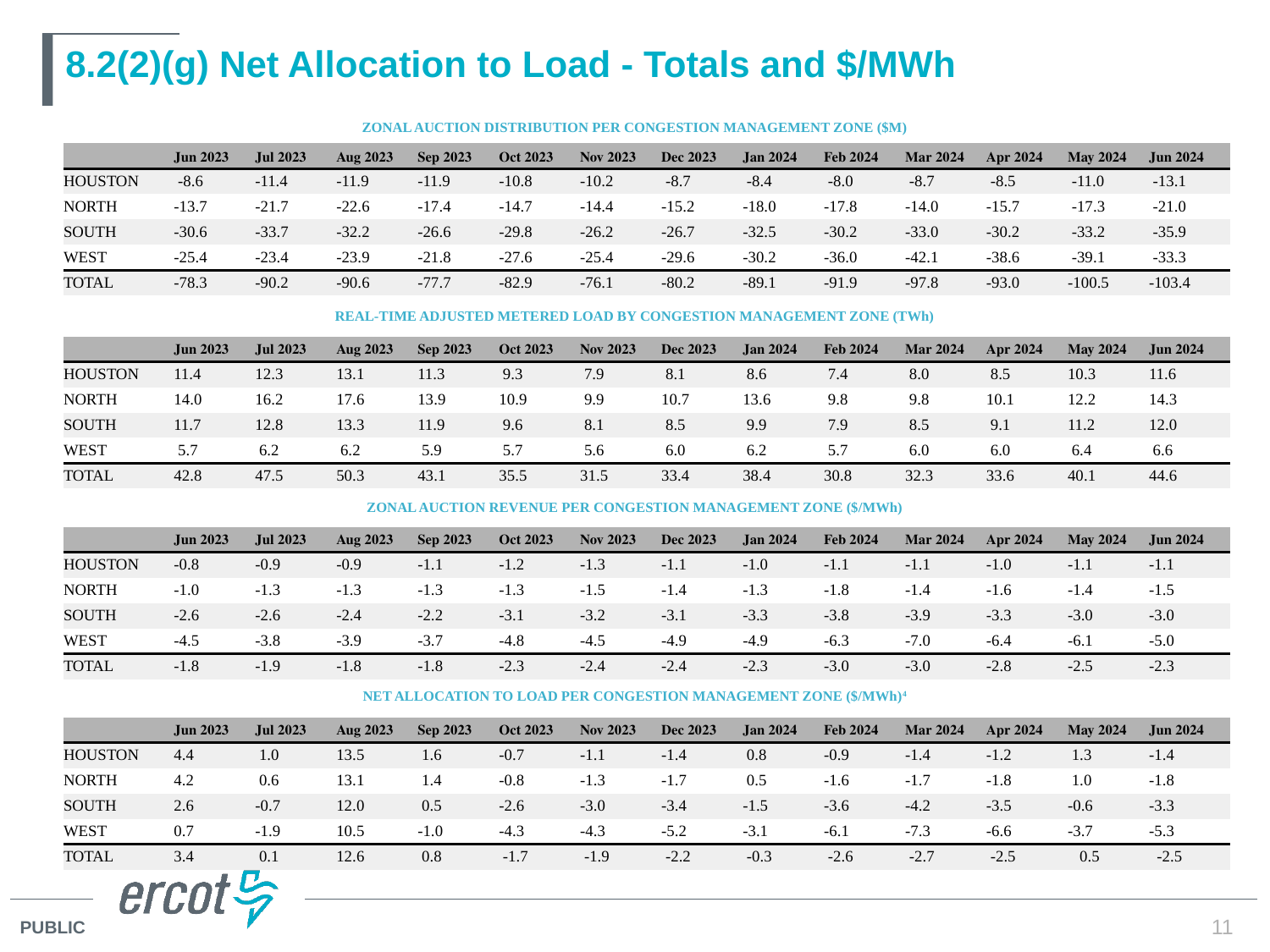

# 8.2(2)(g) Net Allocation to Load - Totals and $/MWh
ZONAL AUCTION DISTRIBUTION PER CONGESTION MANAGEMENT ZONE ($M)
|  | Jun 2023 | Jul 2023 | Aug 2023 | Sep 2023 | Oct 2023 | Nov 2023 | Dec 2023 | Jan 2024 | Feb 2024 | Mar 2024 | Apr 2024 | May 2024 | Jun 2024 |
| --- | --- | --- | --- | --- | --- | --- | --- | --- | --- | --- | --- | --- | --- |
| HOUSTON | -8.6 | -11.4 | -11.9 | -11.9 | -10.8 | -10.2 | -8.7 | -8.4 | -8.0 | -8.7 | -8.5 | -11.0 | -13.1 |
| NORTH | -13.7 | -21.7 | -22.6 | -17.4 | -14.7 | -14.4 | -15.2 | -18.0 | -17.8 | -14.0 | -15.7 | -17.3 | -21.0 |
| SOUTH | -30.6 | -33.7 | -32.2 | -26.6 | -29.8 | -26.2 | -26.7 | -32.5 | -30.2 | -33.0 | -30.2 | -33.2 | -35.9 |
| WEST | -25.4 | -23.4 | -23.9 | -21.8 | -27.6 | -25.4 | -29.6 | -30.2 | -36.0 | -42.1 | -38.6 | -39.1 | -33.3 |
| TOTAL | -78.3 | -90.2 | -90.6 | -77.7 | -82.9 | -76.1 | -80.2 | -89.1 | -91.9 | -97.8 | -93.0 | -100.5 | -103.4 |
REAL-TIME ADJUSTED METERED LOAD BY CONGESTION MANAGEMENT ZONE (TWh)
|  | Jun 2023 | Jul 2023 | Aug 2023 | Sep 2023 | Oct 2023 | Nov 2023 | Dec 2023 | Jan 2024 | Feb 2024 | Mar 2024 | Apr 2024 | May 2024 | Jun 2024 |
| --- | --- | --- | --- | --- | --- | --- | --- | --- | --- | --- | --- | --- | --- |
| HOUSTON | 11.4 | 12.3 | 13.1 | 11.3 | 9.3 | 7.9 | 8.1 | 8.6 | 7.4 | 8.0 | 8.5 | 10.3 | 11.6 |
| NORTH | 14.0 | 16.2 | 17.6 | 13.9 | 10.9 | 9.9 | 10.7 | 13.6 | 9.8 | 9.8 | 10.1 | 12.2 | 14.3 |
| SOUTH | 11.7 | 12.8 | 13.3 | 11.9 | 9.6 | 8.1 | 8.5 | 9.9 | 7.9 | 8.5 | 9.1 | 11.2 | 12.0 |
| WEST | 5.7 | 6.2 | 6.2 | 5.9 | 5.7 | 5.6 | 6.0 | 6.2 | 5.7 | 6.0 | 6.0 | 6.4 | 6.6 |
| TOTAL | 42.8 | 47.5 | 50.3 | 43.1 | 35.5 | 31.5 | 33.4 | 38.4 | 30.8 | 32.3 | 33.6 | 40.1 | 44.6 |
ZONAL AUCTION REVENUE PER CONGESTION MANAGEMENT ZONE ($/MWh)
|  | Jun 2023 | Jul 2023 | Aug 2023 | Sep 2023 | Oct 2023 | Nov 2023 | Dec 2023 | Jan 2024 | Feb 2024 | Mar 2024 | Apr 2024 | May 2024 | Jun 2024 |
| --- | --- | --- | --- | --- | --- | --- | --- | --- | --- | --- | --- | --- | --- |
| HOUSTON | -0.8 | -0.9 | -0.9 | -1.1 | -1.2 | -1.3 | -1.1 | -1.0 | -1.1 | -1.1 | -1.0 | -1.1 | -1.1 |
| NORTH | -1.0 | -1.3 | -1.3 | -1.3 | -1.3 | -1.5 | -1.4 | -1.3 | -1.8 | -1.4 | -1.6 | -1.4 | -1.5 |
| SOUTH | -2.6 | -2.6 | -2.4 | -2.2 | -3.1 | -3.2 | -3.1 | -3.3 | -3.8 | -3.9 | -3.3 | -3.0 | -3.0 |
| WEST | -4.5 | -3.8 | -3.9 | -3.7 | -4.8 | -4.5 | -4.9 | -4.9 | -6.3 | -7.0 | -6.4 | -6.1 | -5.0 |
| TOTAL | -1.8 | -1.9 | -1.8 | -1.8 | -2.3 | -2.4 | -2.4 | -2.3 | -3.0 | -3.0 | -2.8 | -2.5 | -2.3 |
NET ALLOCATION TO LOAD PER CONGESTION MANAGEMENT ZONE ($/MWh)4
|  | Jun 2023 | Jul 2023 | Aug 2023 | Sep 2023 | Oct 2023 | Nov 2023 | Dec 2023 | Jan 2024 | Feb 2024 | Mar 2024 | Apr 2024 | May 2024 | Jun 2024 |
| --- | --- | --- | --- | --- | --- | --- | --- | --- | --- | --- | --- | --- | --- |
| HOUSTON | 4.4 | 1.0 | 13.5 | 1.6 | -0.7 | -1.1 | -1.4 | 0.8 | -0.9 | -1.4 | -1.2 | 1.3 | -1.4 |
| NORTH | 4.2 | 0.6 | 13.1 | 1.4 | -0.8 | -1.3 | -1.7 | 0.5 | -1.6 | -1.7 | -1.8 | 1.0 | -1.8 |
| SOUTH | 2.6 | -0.7 | 12.0 | 0.5 | -2.6 | -3.0 | -3.4 | -1.5 | -3.6 | -4.2 | -3.5 | -0.6 | -3.3 |
| WEST | 0.7 | -1.9 | 10.5 | -1.0 | -4.3 | -4.3 | -5.2 | -3.1 | -6.1 | -7.3 | -6.6 | -3.7 | -5.3 |
| TOTAL | 3.4 | 0.1 | 12.6 | 0.8 | -1.7 | -1.9 | -2.2 | -0.3 | -2.6 | -2.7 | -2.5 | 0.5 | -2.5 |
11